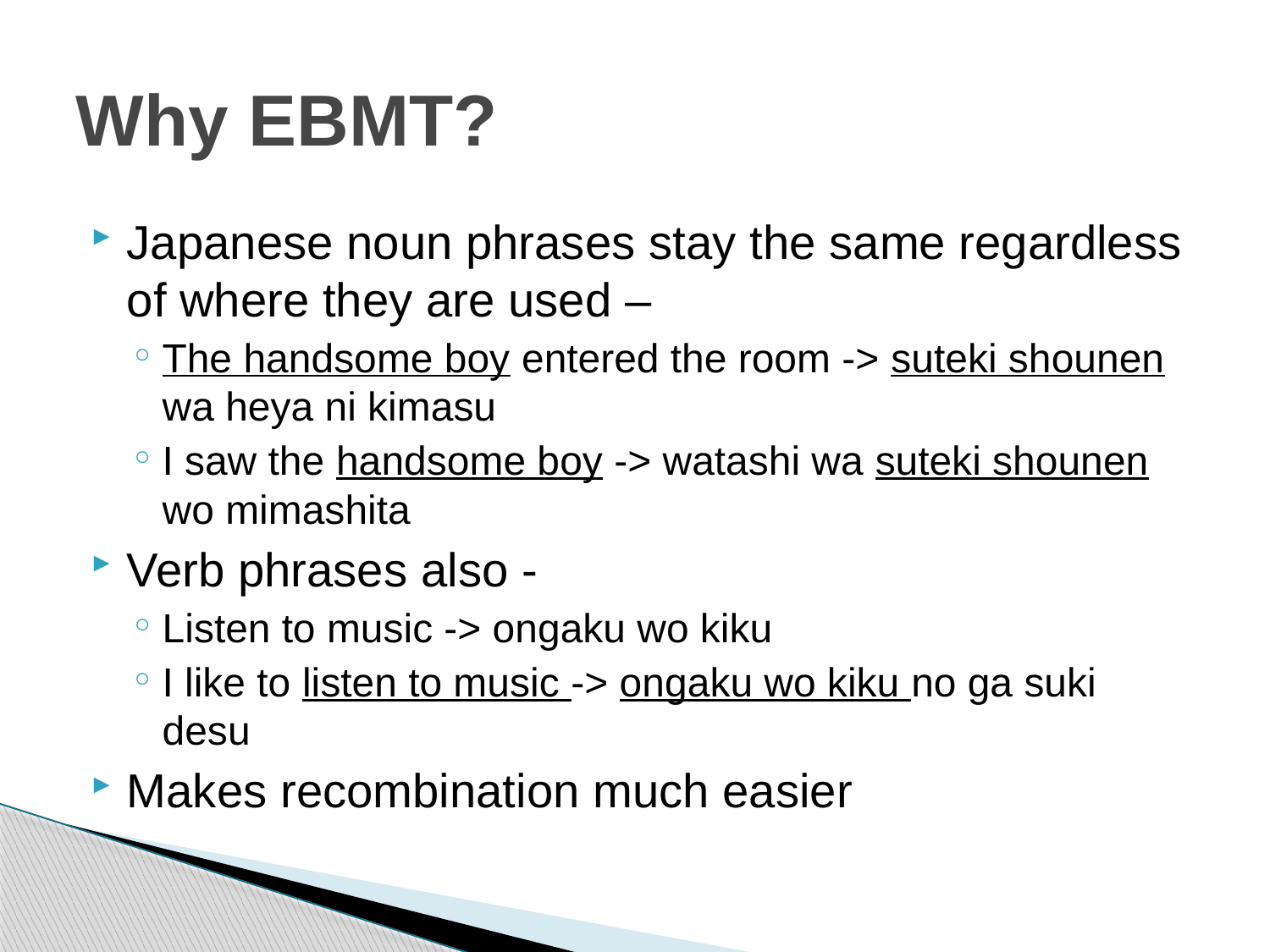

# Why EBMT?
Japanese noun phrases stay the same regardless of where they are used –
The handsome boy entered the room -> suteki shounen wa heya ni kimasu
I saw the handsome boy -> watashi wa suteki shounen wo mimashita
Verb phrases also -
Listen to music -> ongaku wo kiku
I like to listen to music -> ongaku wo kiku no ga suki desu
Makes recombination much easier